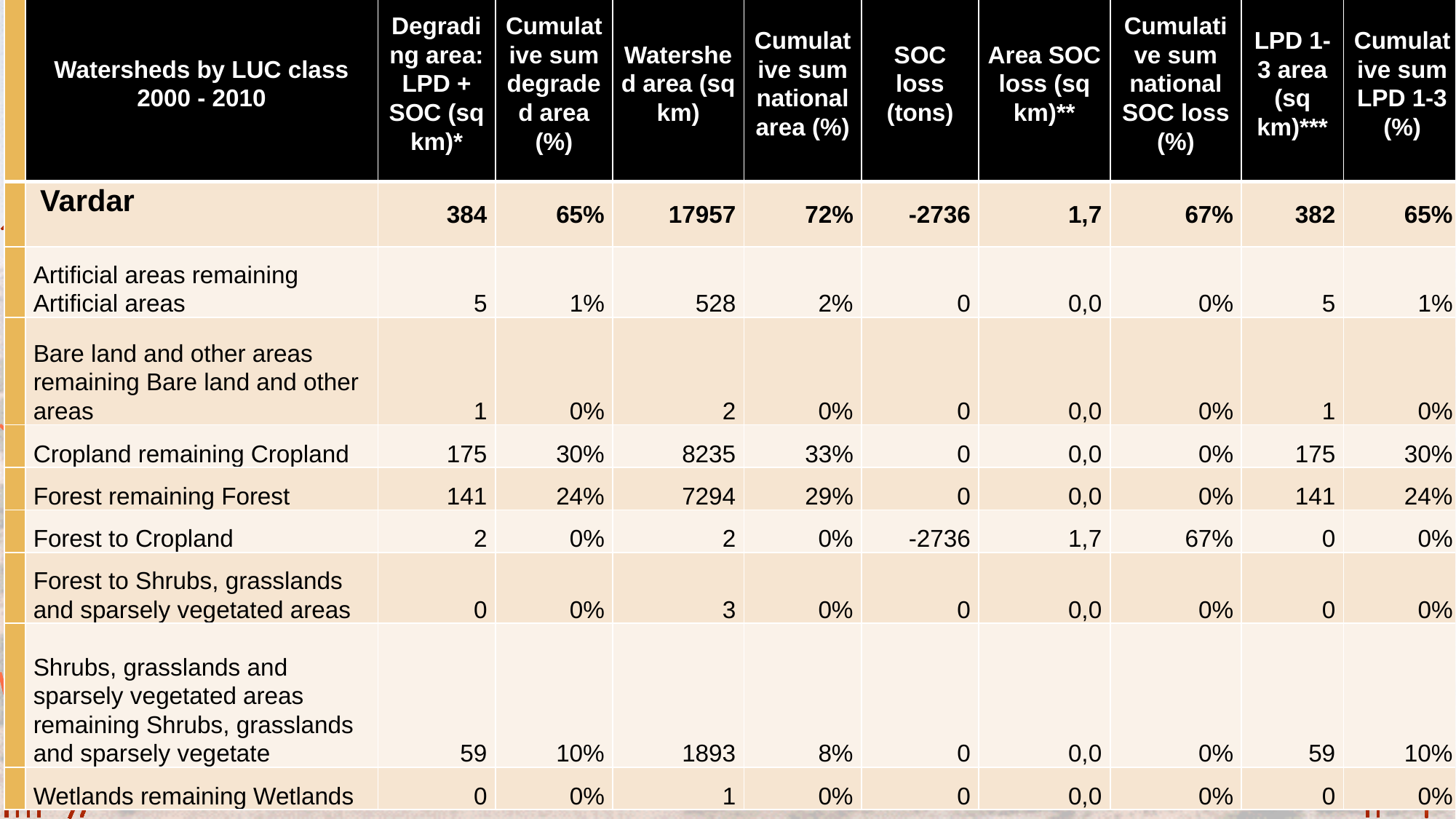

|  | Watersheds by LUC class 2000 - 2010 | Degrading area: LPD + SOC (sq km)\* | Cumulative sum degraded area (%) | Watershed area (sq km) | Cumulative sum national area (%) | SOC loss (tons) | Area SOC loss (sq km)\*\* | Cumulative sum national SOC loss (%) | LPD 1-3 area (sq km)\*\*\* | Cumulative sum LPD 1-3 (%) |
| --- | --- | --- | --- | --- | --- | --- | --- | --- | --- | --- |
|  | Vardar | 384 | 65% | 17957 | 72% | -2736 | 1,7 | 67% | 382 | 65% |
|  | Artificial areas remaining Artificial areas | 5 | 1% | 528 | 2% | 0 | 0,0 | 0% | 5 | 1% |
|  | Bare land and other areas remaining Bare land and other areas | 1 | 0% | 2 | 0% | 0 | 0,0 | 0% | 1 | 0% |
|  | Cropland remaining Cropland | 175 | 30% | 8235 | 33% | 0 | 0,0 | 0% | 175 | 30% |
|  | Forest remaining Forest | 141 | 24% | 7294 | 29% | 0 | 0,0 | 0% | 141 | 24% |
|  | Forest to Cropland | 2 | 0% | 2 | 0% | -2736 | 1,7 | 67% | 0 | 0% |
|  | Forest to Shrubs, grasslands and sparsely vegetated areas | 0 | 0% | 3 | 0% | 0 | 0,0 | 0% | 0 | 0% |
|  | Shrubs, grasslands and sparsely vegetated areas remaining Shrubs, grasslands and sparsely vegetate | 59 | 10% | 1893 | 8% | 0 | 0,0 | 0% | 59 | 10% |
|  | Wetlands remaining Wetlands | 0 | 0% | 1 | 0% | 0 | 0,0 | 0% | 0 | 0% |